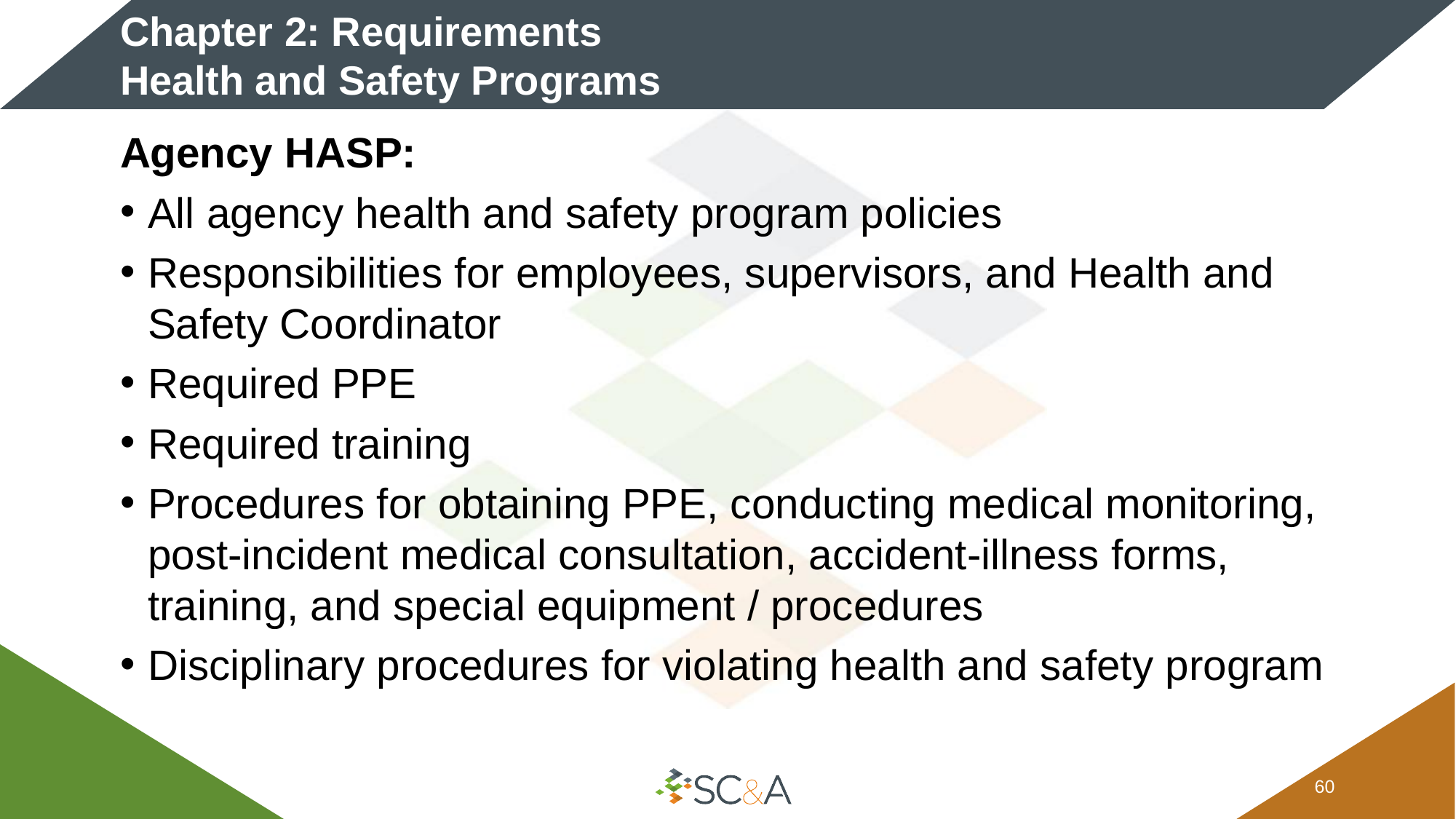

# Chapter 2: Requirements Health and Safety Programs
Agency HASP:
All agency health and safety program policies
Responsibilities for employees, supervisors, and Health and Safety Coordinator
Required PPE
Required training
Procedures for obtaining PPE, conducting medical monitoring, post-incident medical consultation, accident-illness forms, training, and special equipment / procedures
Disciplinary procedures for violating health and safety program
60